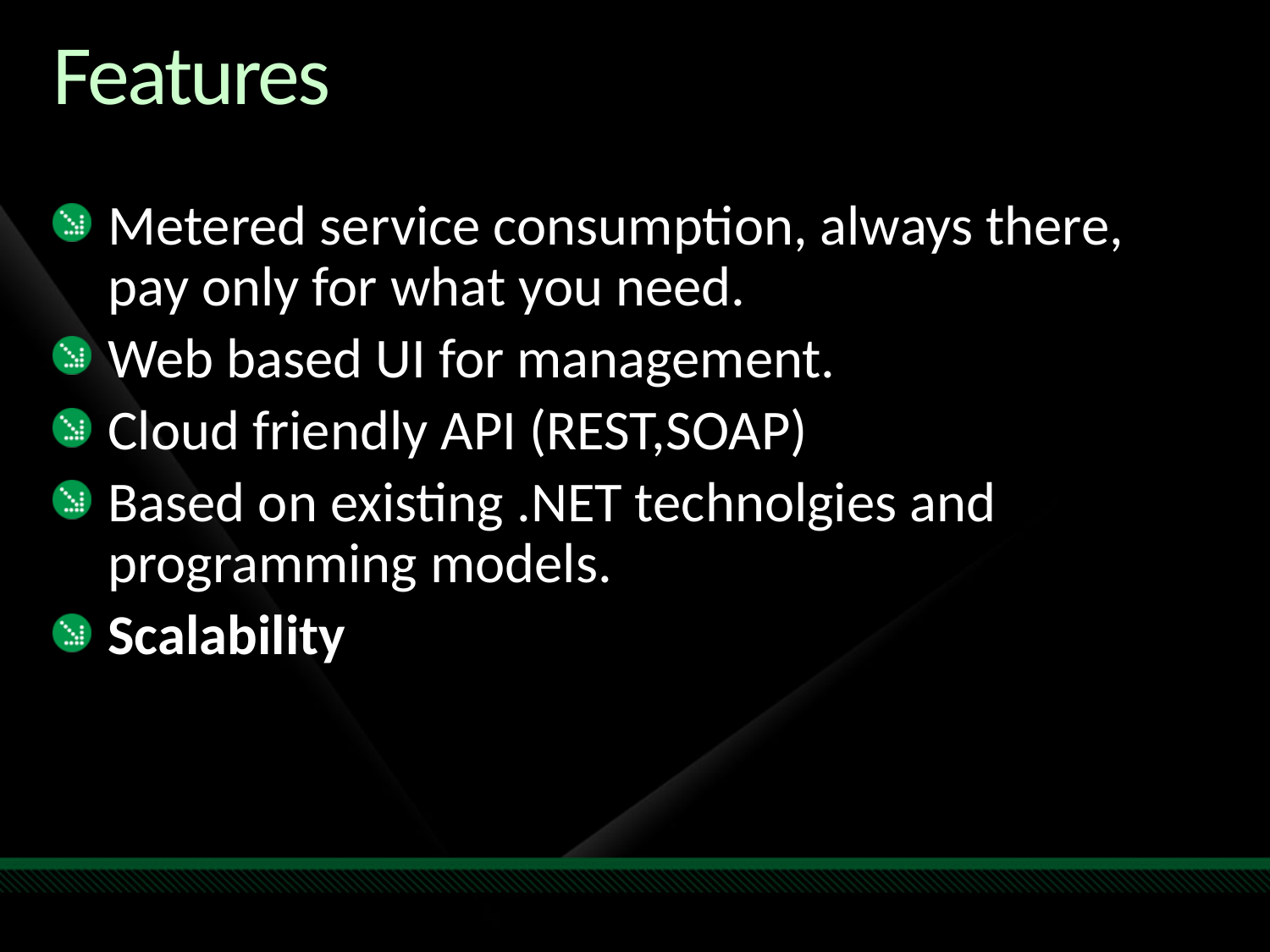

# Features
Metered service consumption, always there, pay only for what you need.
Web based UI for management.
Cloud friendly API (REST,SOAP)
Based on existing .NET technolgies and programming models.
Scalability